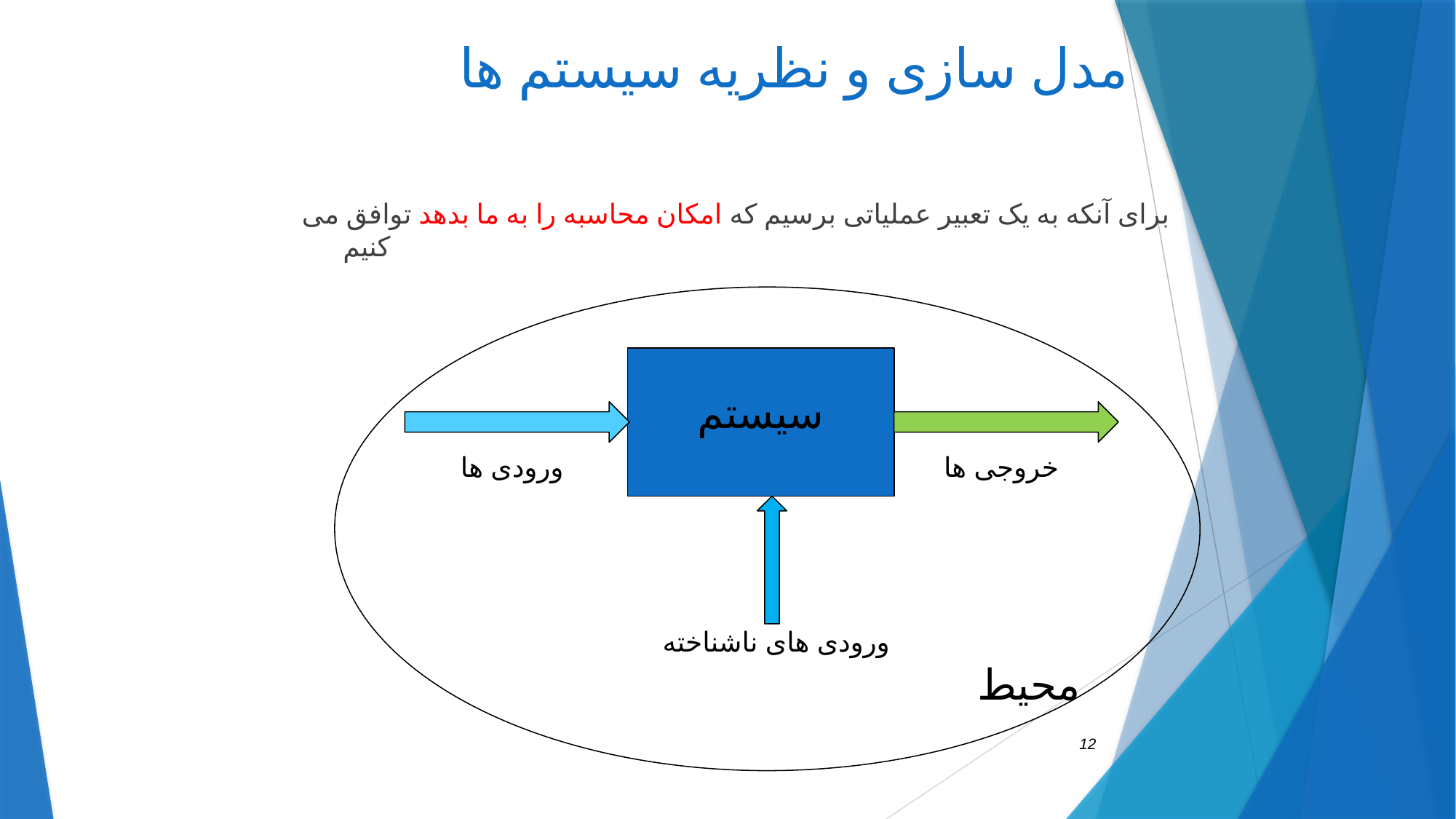

# مدل سازی و نظریه سیستم ها
برای آنکه به یک تعبیر عملیاتی برسیم که امکان محاسبه را به ما بدهد توافق می کنیم

سیستم

ورودی ها

خروجی ها

ورودی های ناشناخته
محیط
12